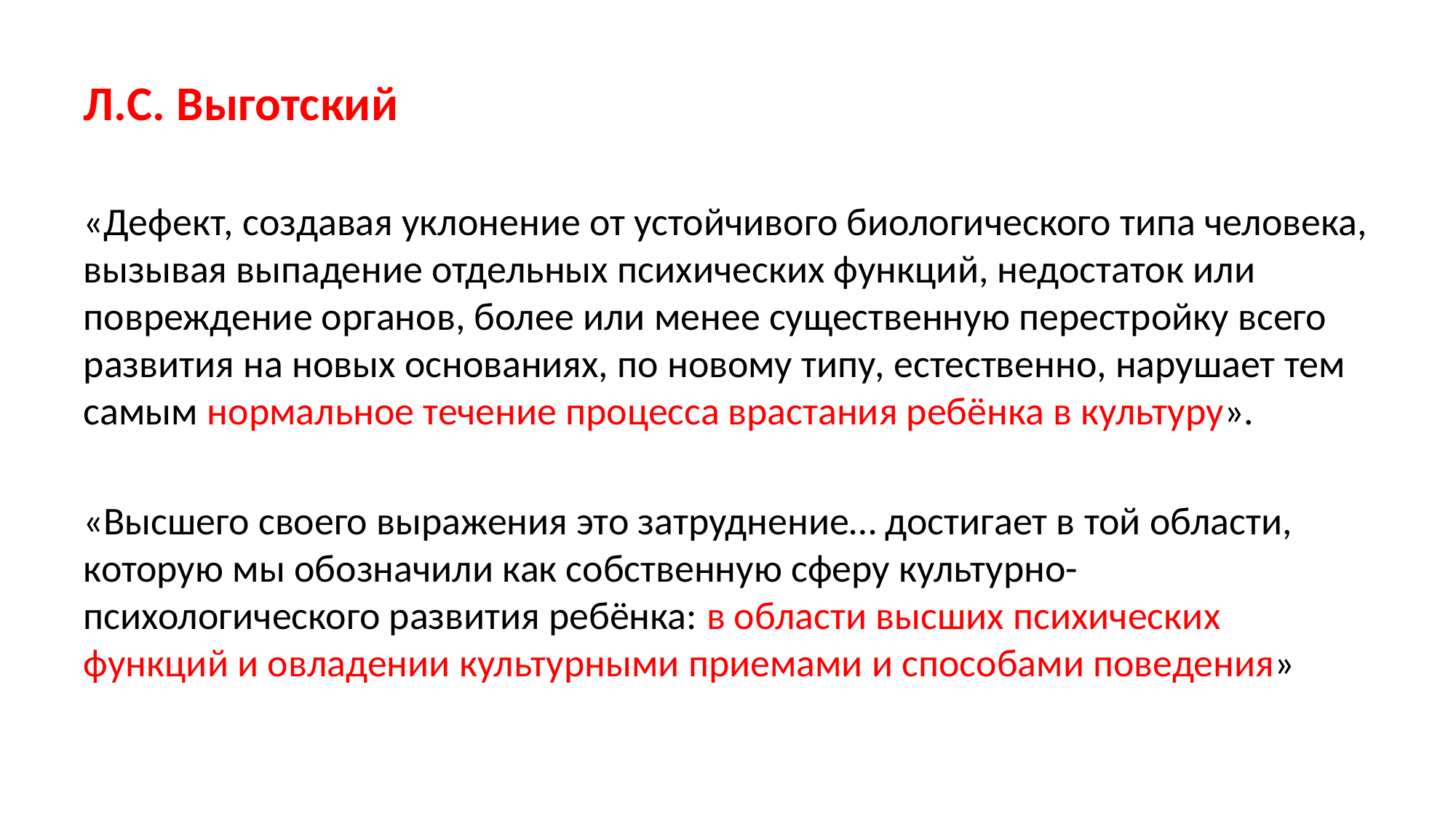

# Л.С. Выготский
«Дефект, создавая уклонение от устойчивого биологического типа человека, вызывая выпадение отдельных психических функций, недостаток или повреждение органов, более или менее существенную перестройку всего развития на новых основаниях, по новому типу, естественно, нарушает тем самым нормальное течение процесса врастания ребёнка в культуру».

«Высшего своего выражения это затруднение… достигает в той области, которую мы обозначили как собственную сферу культурно-психологического развития ребёнка: в области высших психических функций и овладении культурными приемами и способами поведения»